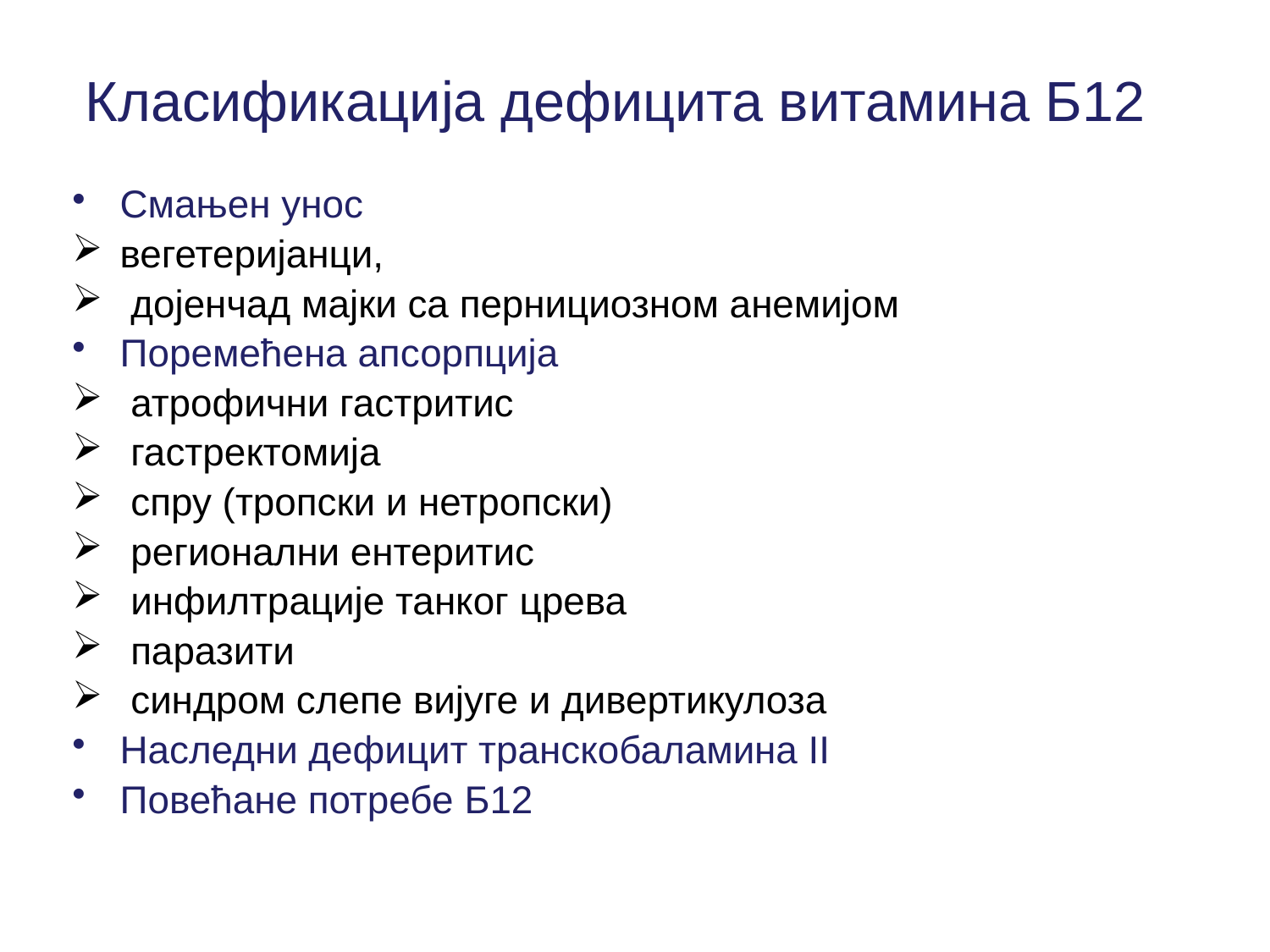

# Класификација дефицита витамина Б12
Смањен унос
вегетеријанци,
 дојенчад мајки са пернициозном анемијом
Поремећена апсорпција
 атрофични гастритис
 гастректомија
 спру (тропски и нетропски)
 регионални ентеритис
 инфилтрације танког црева
 паразити
 синдром слепе вијуге и дивертикулоза
Наследни дефицит транскобаламина II
Повећане потребе Б12